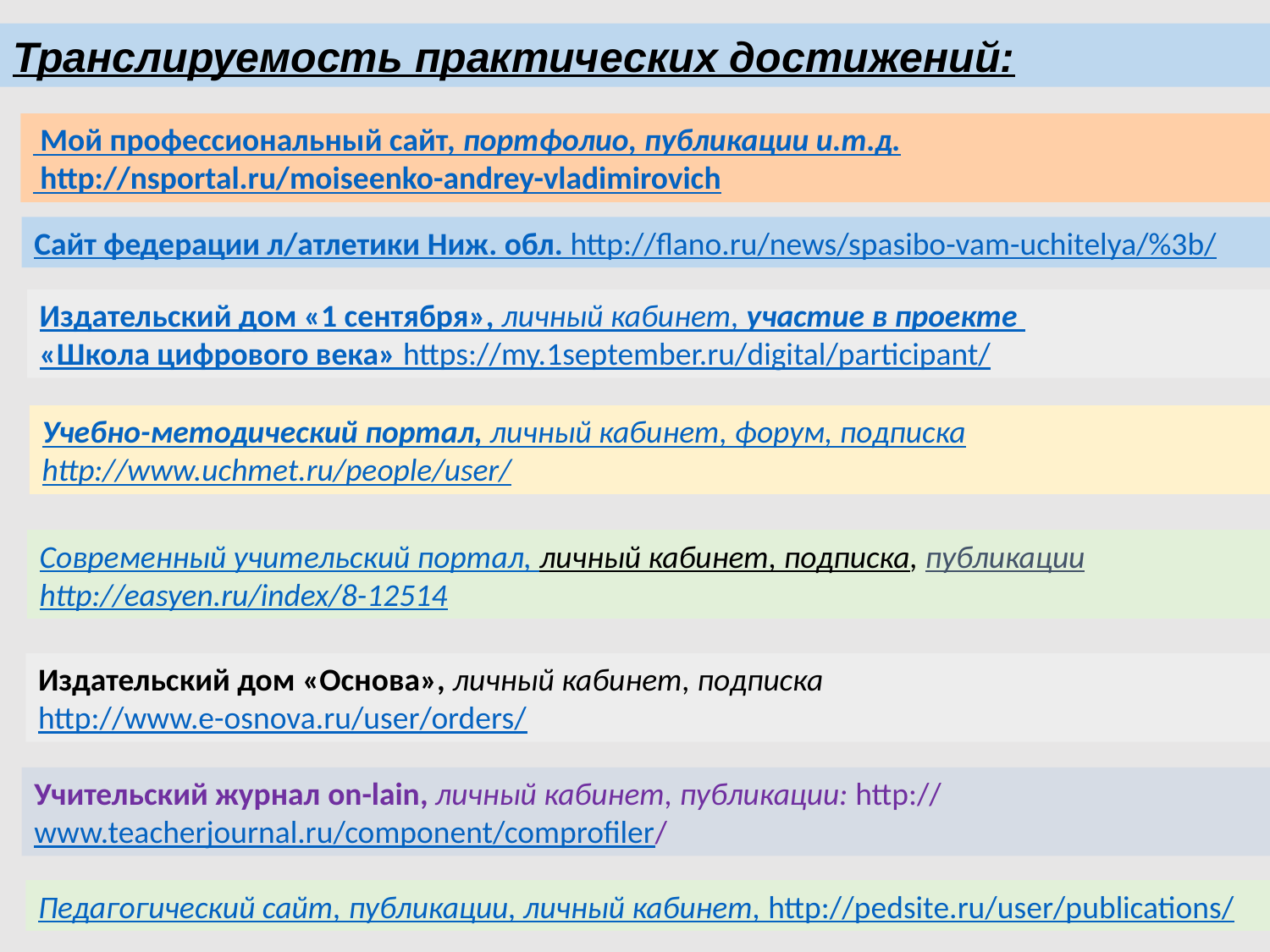

Транслируемость практических достижений:

 Мой профессиональный сайт, портфолио, публикации и.т.д.
 http://nsportal.ru/moiseenko-andrey-vladimirovich
Сайт федерации л/атлетики Ниж. обл. http://flano.ru/news/spasibo-vam-uchitelya/%3b/
Издательский дом «1 сентября», личный кабинет, участие в проекте «Школа цифрового века» https://my.1september.ru/digital/participant/
Учебно-методический портал, личный кабинет, форум, подписка
http://www.uchmet.ru/people/user/
Современный учительский портал, личный кабинет, подписка, публикации http://easyen.ru/index/8-12514
Издательский дом «Основа», личный кабинет, подписка
http://www.e-osnova.ru/user/orders/
Учительский журнал on-lain, личный кабинет, публикации: http://www.teacherjournal.ru/component/comprofiler/
Педагогический сайт, публикации, личный кабинет, http://pedsite.ru/user/publications/